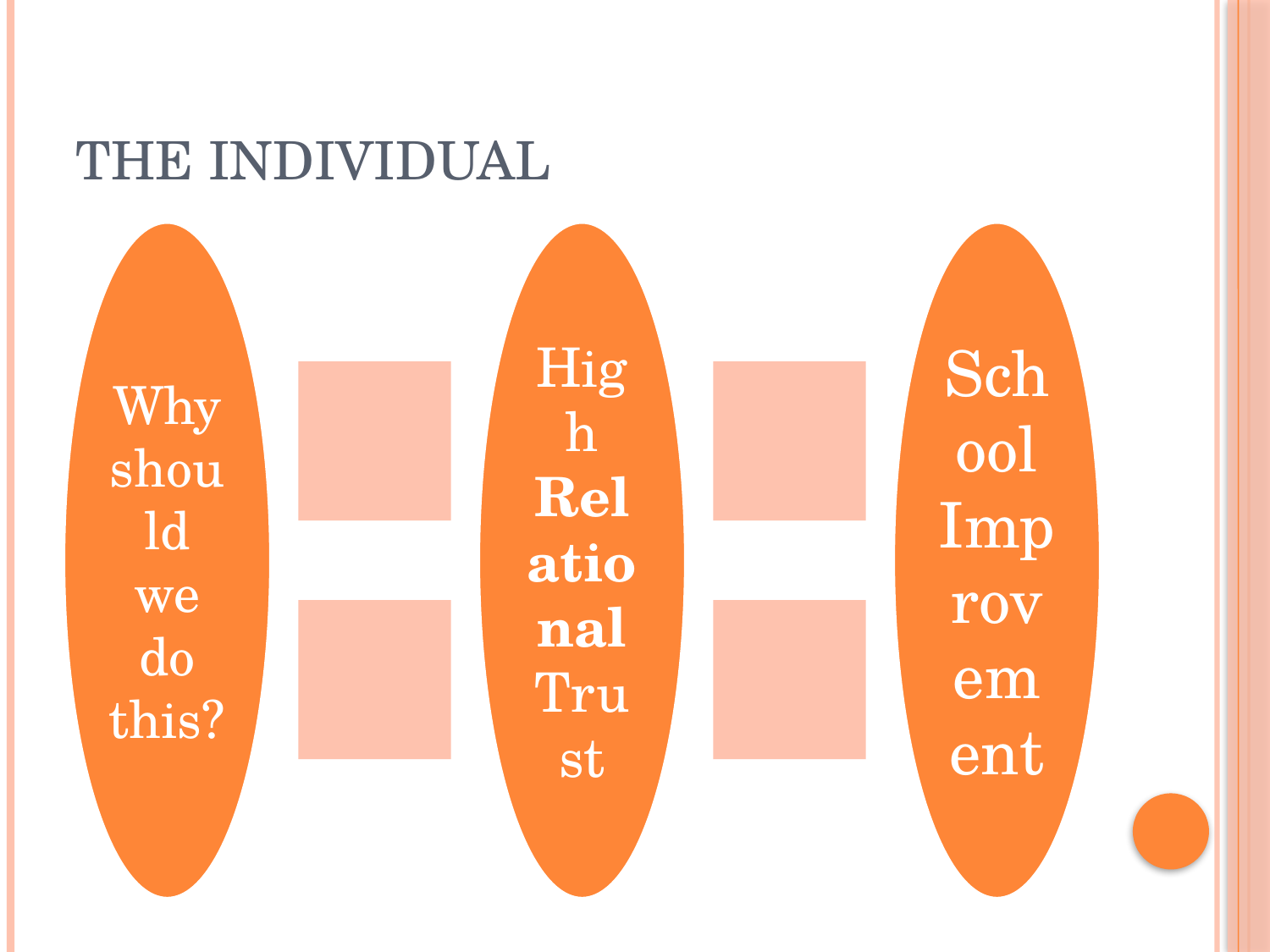

# The Individual
Why should we do this?
High Relational Trust
School Improvement